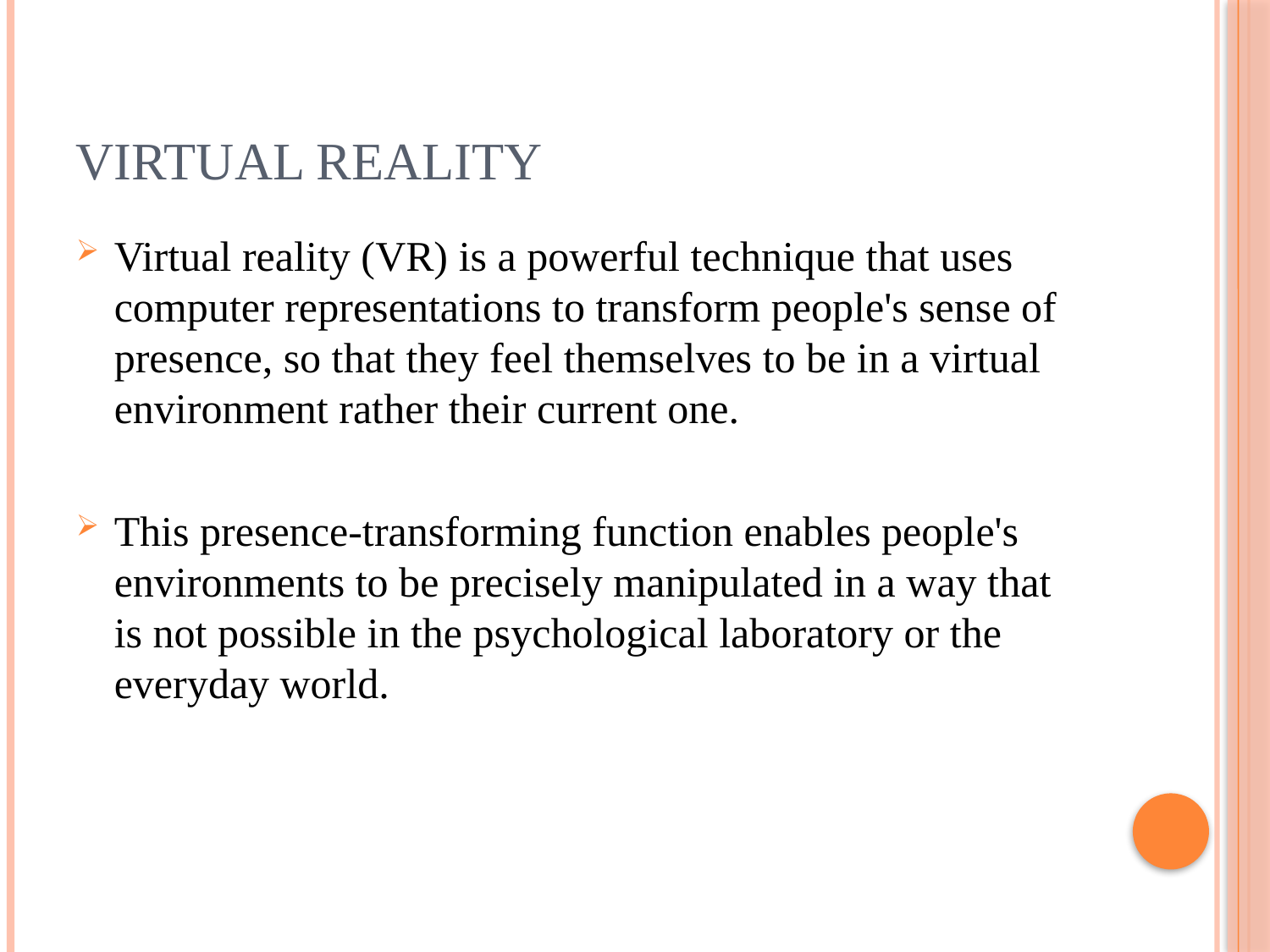

# Virtual Reality
Virtual reality (VR) is a powerful technique that uses computer representations to transform people's sense of presence, so that they feel themselves to be in a virtual environment rather their current one.

This presence-transforming function enables people's environments to be precisely manipulated in a way that is not possible in the psychological laboratory or the everyday world.